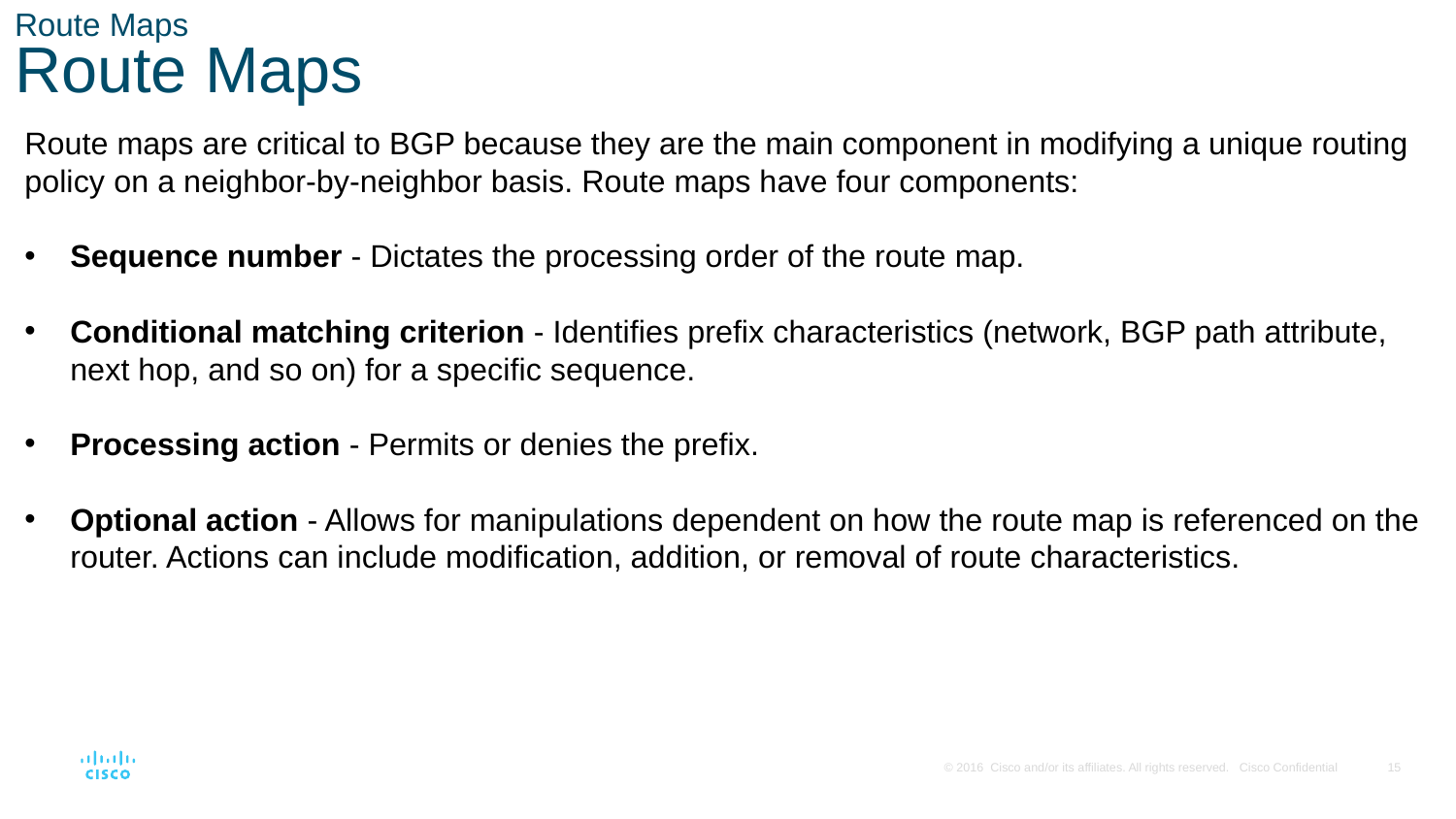

# Route Maps Route Maps
Route maps are critical to BGP because they are the main component in modifying a unique routing policy on a neighbor-by-neighbor basis. Route maps have four components:

Sequence number - Dictates the processing order of the route map.

Conditional matching criterion - Identifies prefix characteristics (network, BGP path attribute, next hop, and so on) for a specific sequence.

Processing action - Permits or denies the prefix.

Optional action - Allows for manipulations dependent on how the route map is referenced on the router. Actions can include modification, addition, or removal of route characteristics.